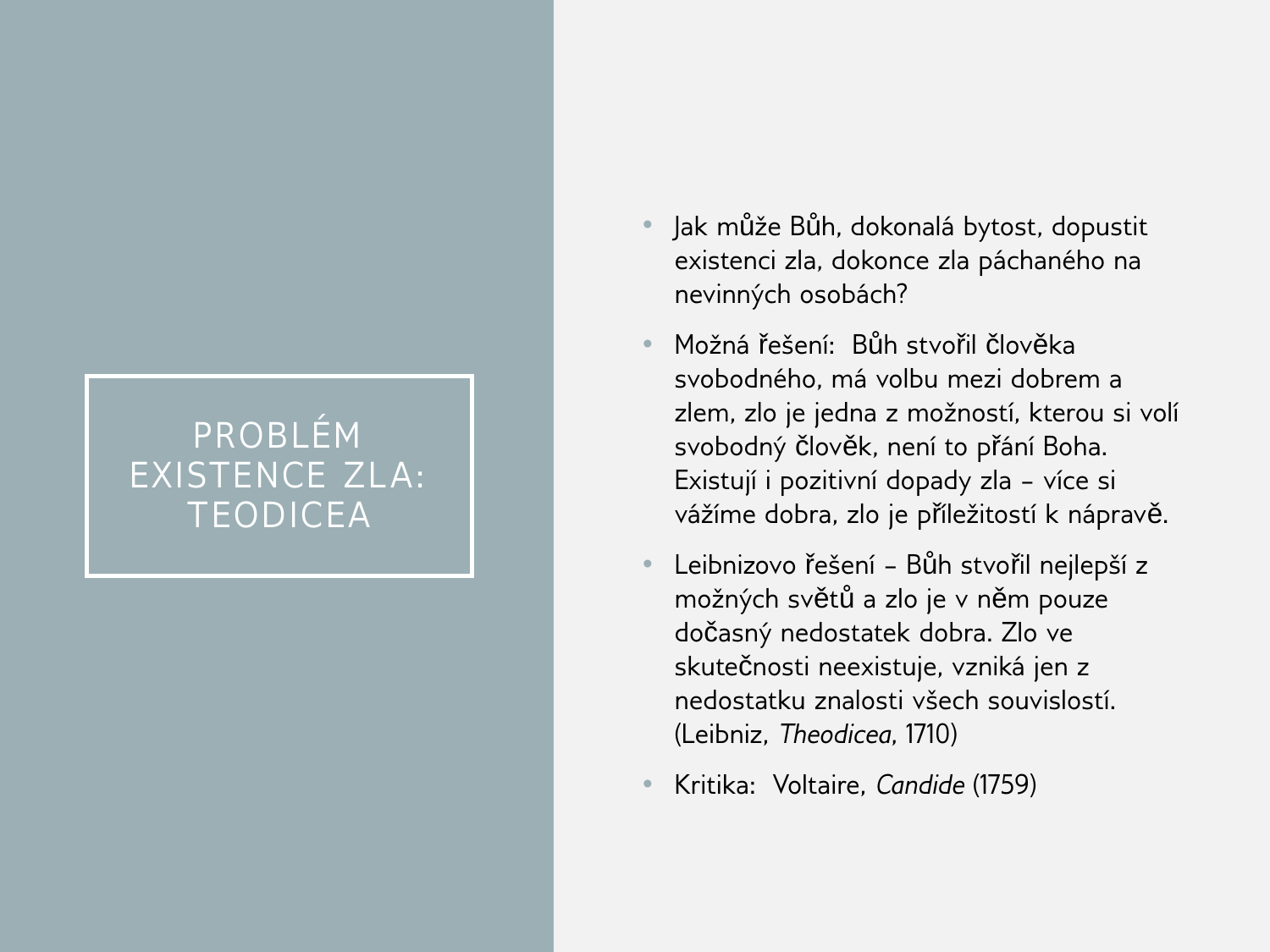

Jak může Bůh, dokonalá bytost, dopustit existenci zla, dokonce zla páchaného na nevinných osobách?
Možná řešení:  Bůh stvořil člověka svobodného, má volbu mezi dobrem a zlem, zlo je jedna z možností, kterou si volí svobodný člověk, není to přání Boha. Existují i pozitivní dopady zla – více si vážíme dobra, zlo je příležitostí k nápravě.
Leibnizovo řešení – Bůh stvořil nejlepší z možných světů a zlo je v něm pouze dočasný nedostatek dobra. Zlo ve skutečnosti neexistuje, vzniká jen z nedostatku znalosti všech souvislostí. (Leibniz, Theodicea, 1710)
Kritika:  Voltaire, Candide (1759)
# Problém existence zla: Teodicea